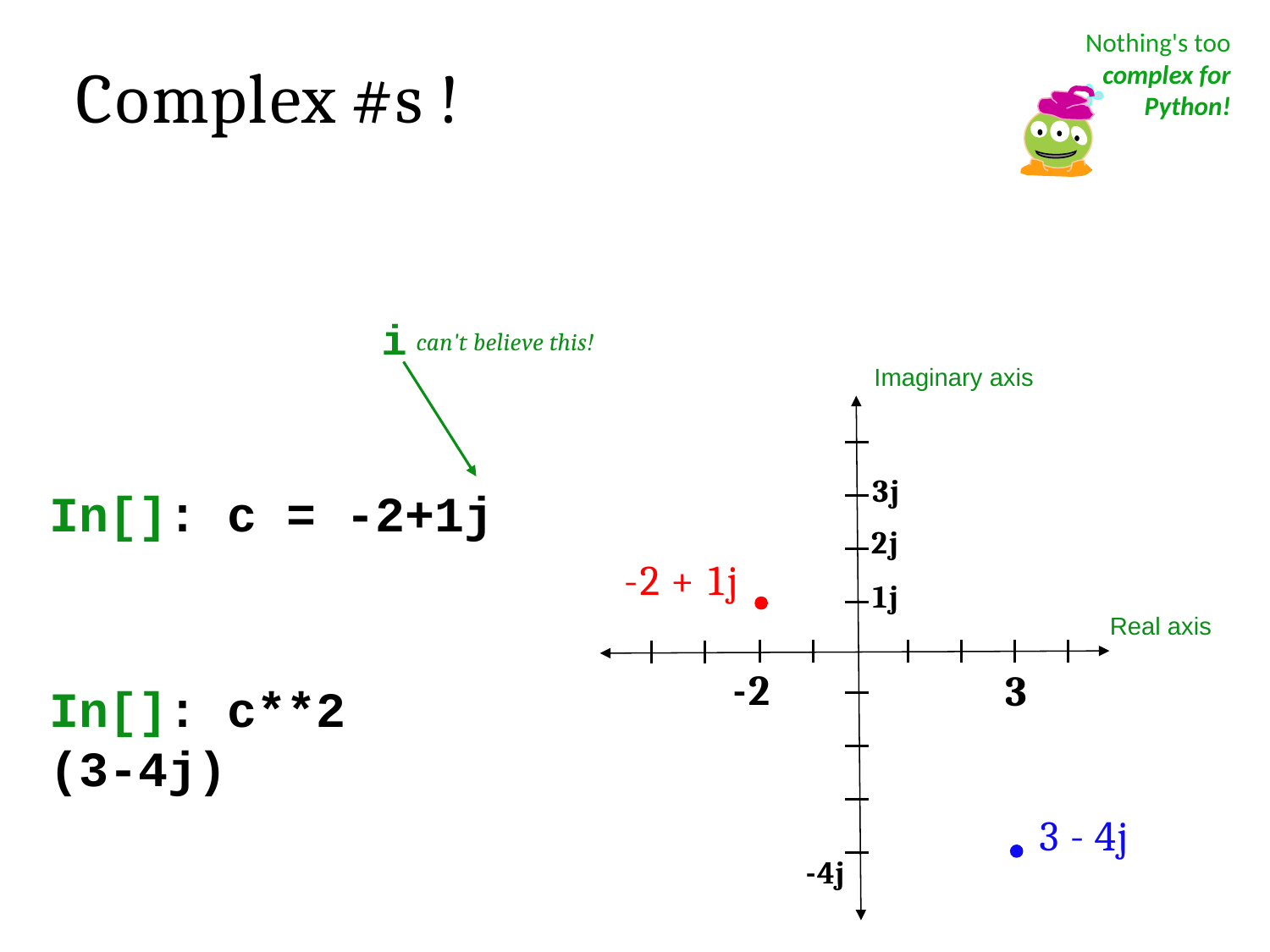

Nothing's too complex for Python!
Complex #s !

i
can't believe this!
Imaginary axis

3j
In[]: c = -2+1j
2j
-2 + 1j
1j

Real axis

-2
3
In[]: c**2
(3-4j)
3 - 4j
-4j